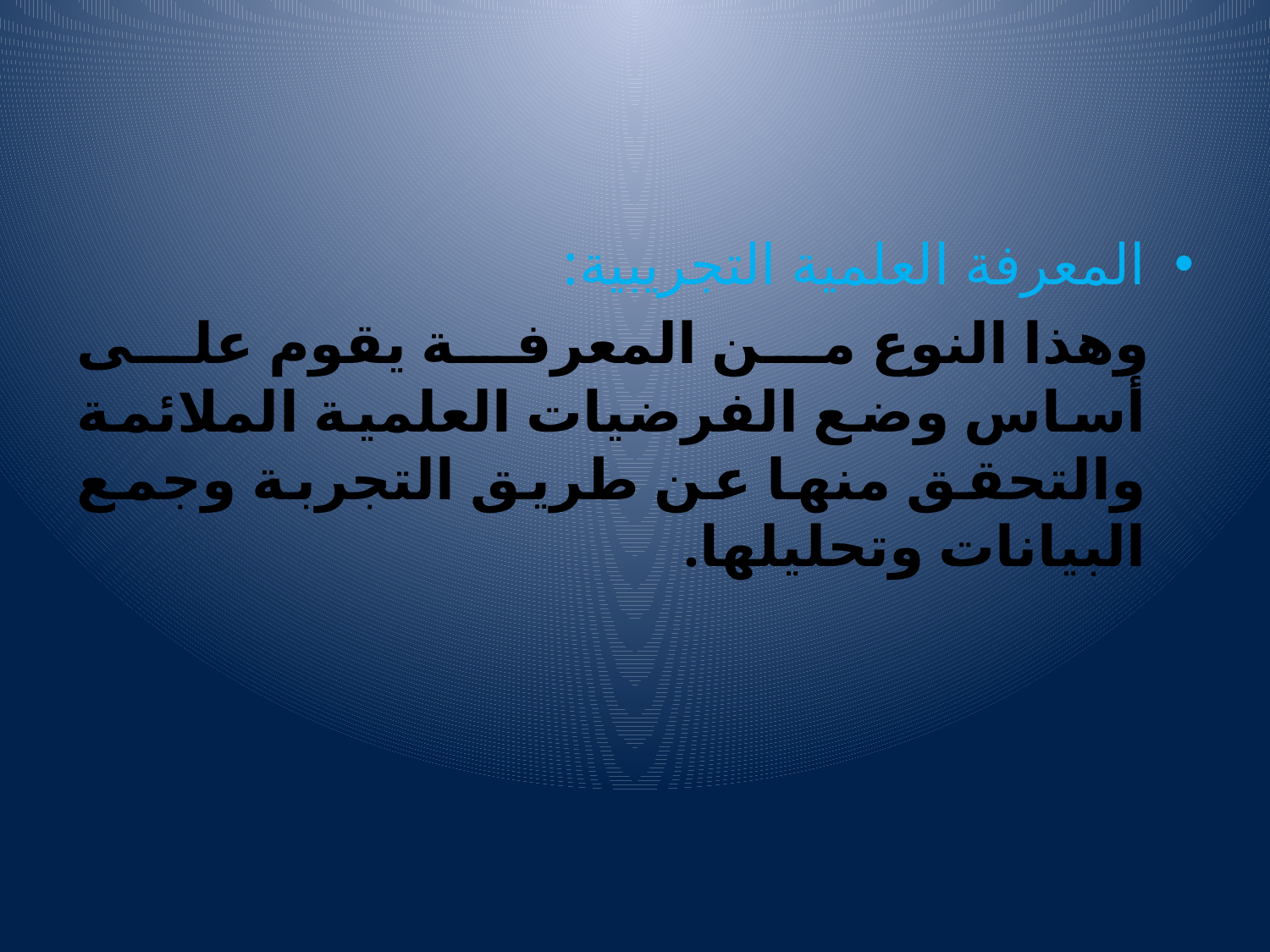

#
المعرفة العلمية التجريبية:
   وهذا النوع من المعرفة يقوم على أساس وضع الفرضيات العلمية الملائمة والتحقق منها عن طريق التجربة وجمع البيانات وتحليلها.